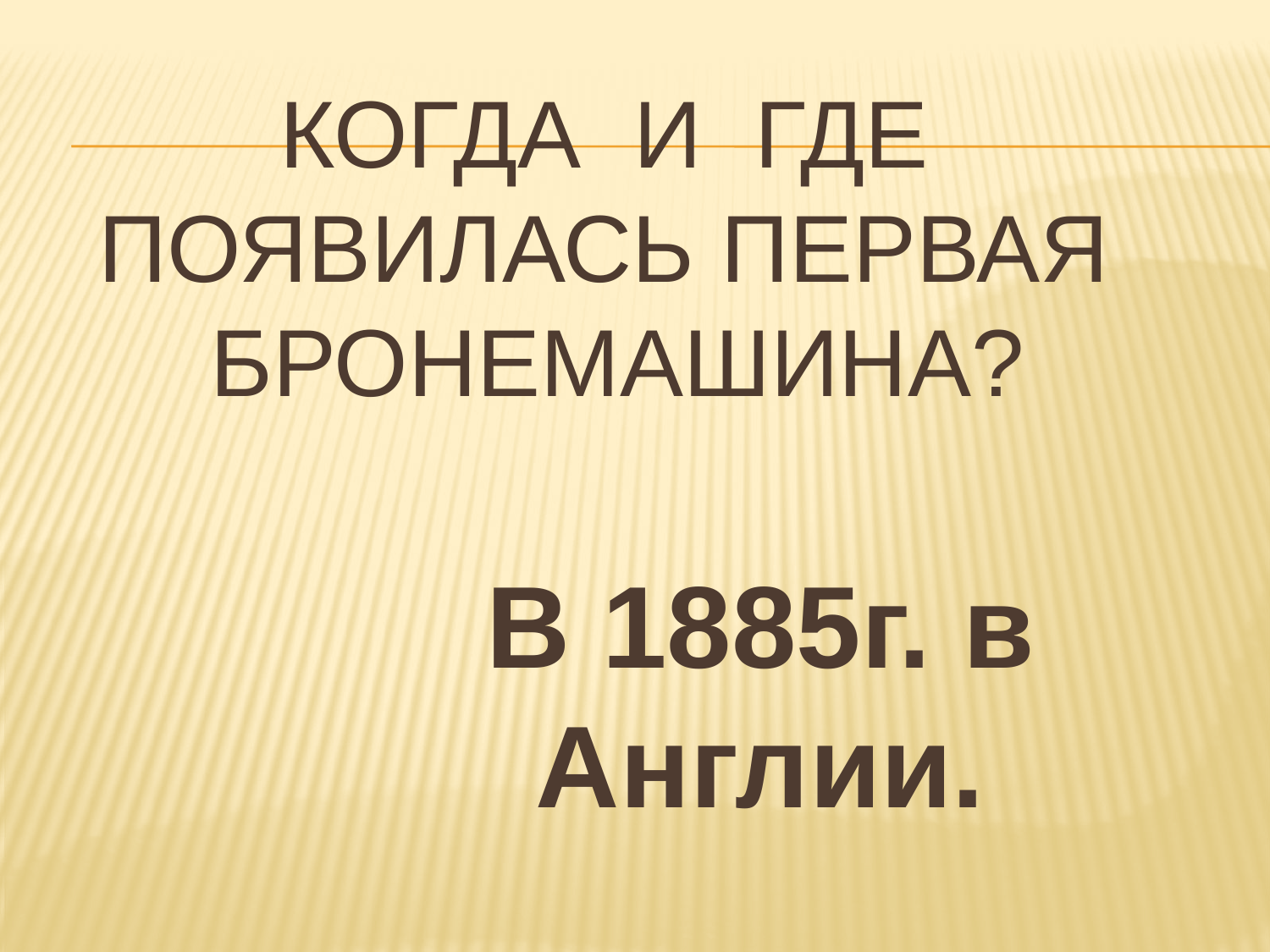

# Когда  и  где  появилась первая  бронемашина?
В 1885г. в Англии.